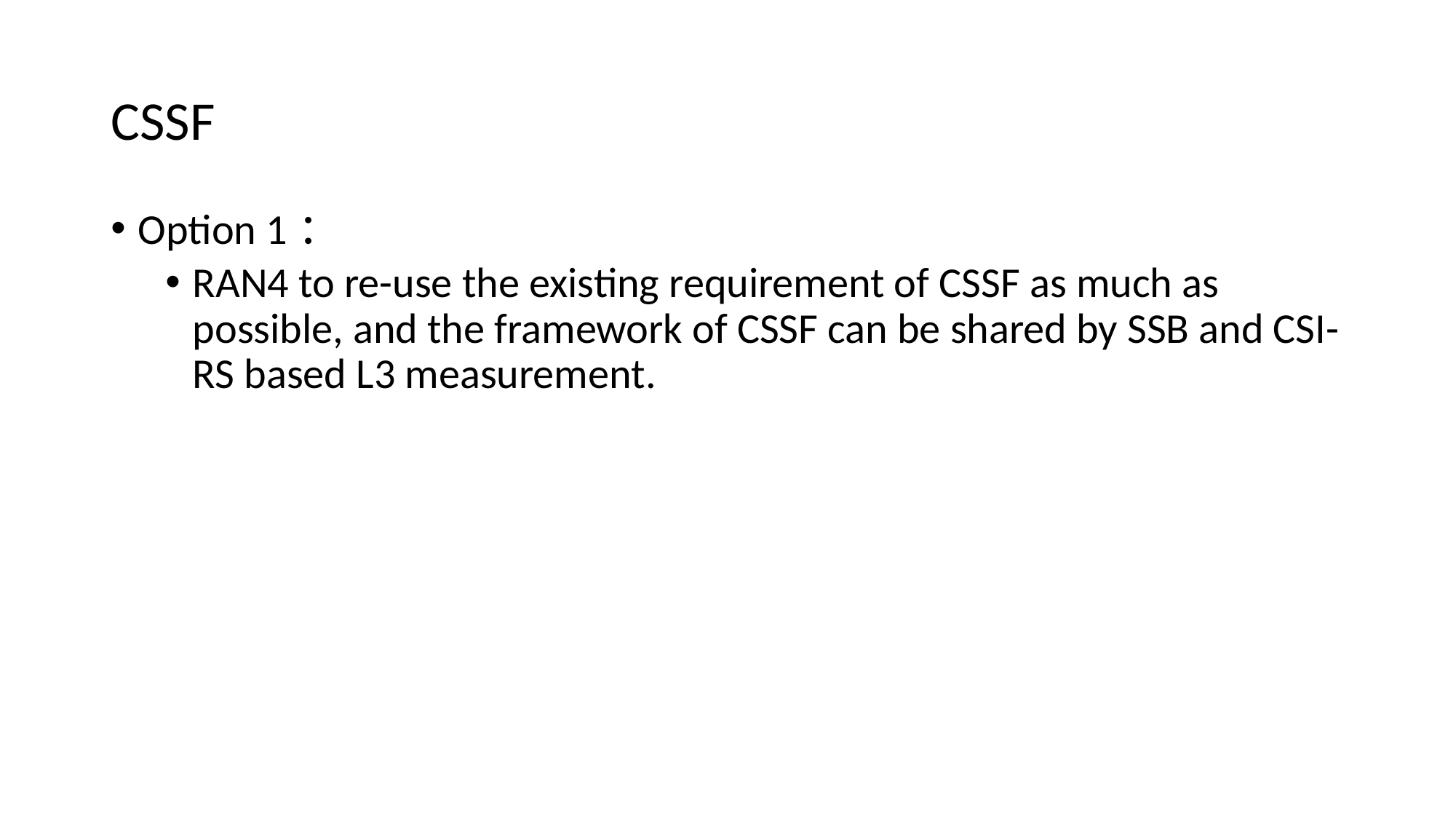

# CSSF
Option 1：
RAN4 to re-use the existing requirement of CSSF as much as possible, and the framework of CSSF can be shared by SSB and CSI-RS based L3 measurement.